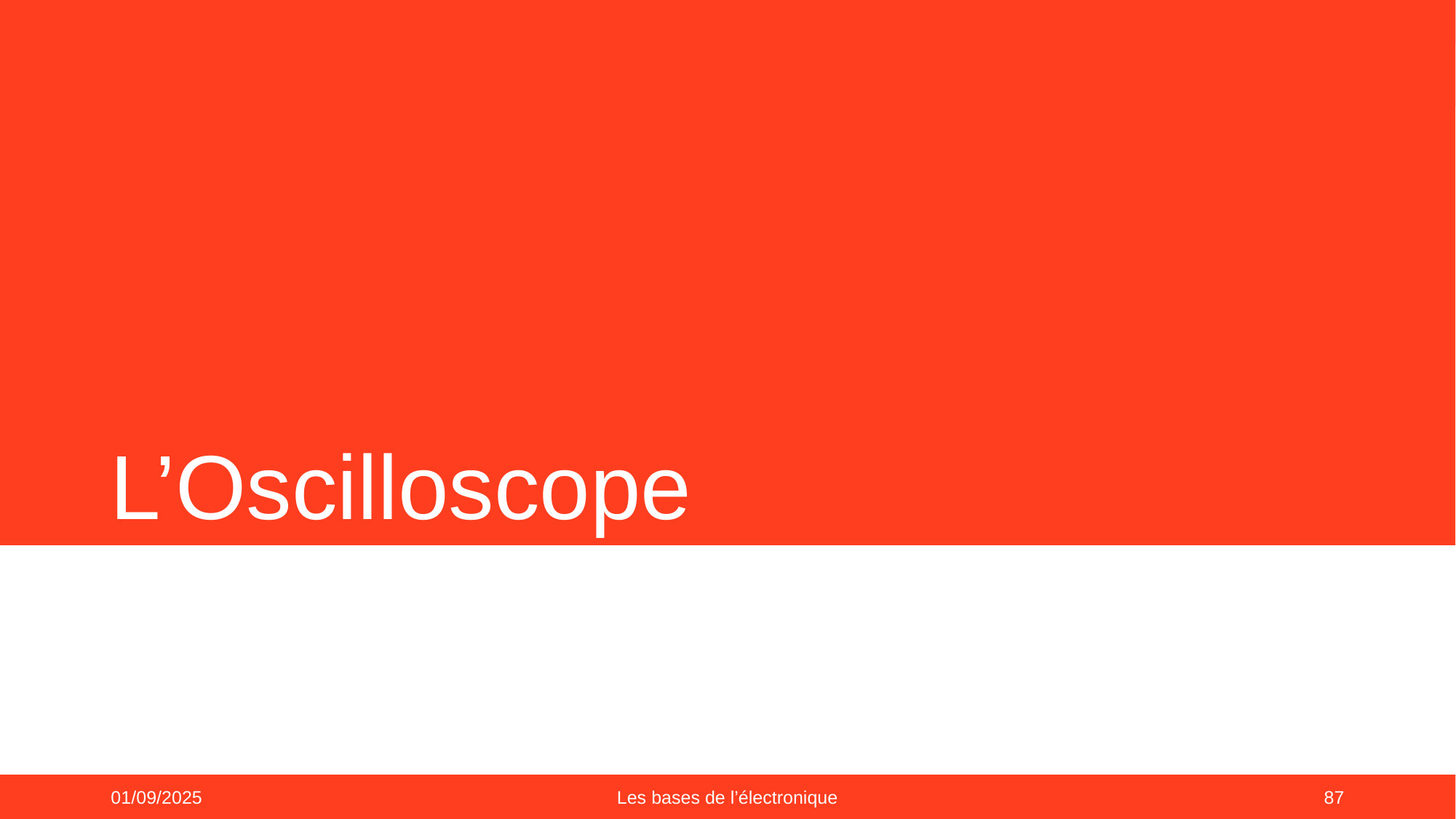

# L’Oscilloscope

01/09/2025
Les bases de l’électronique
87